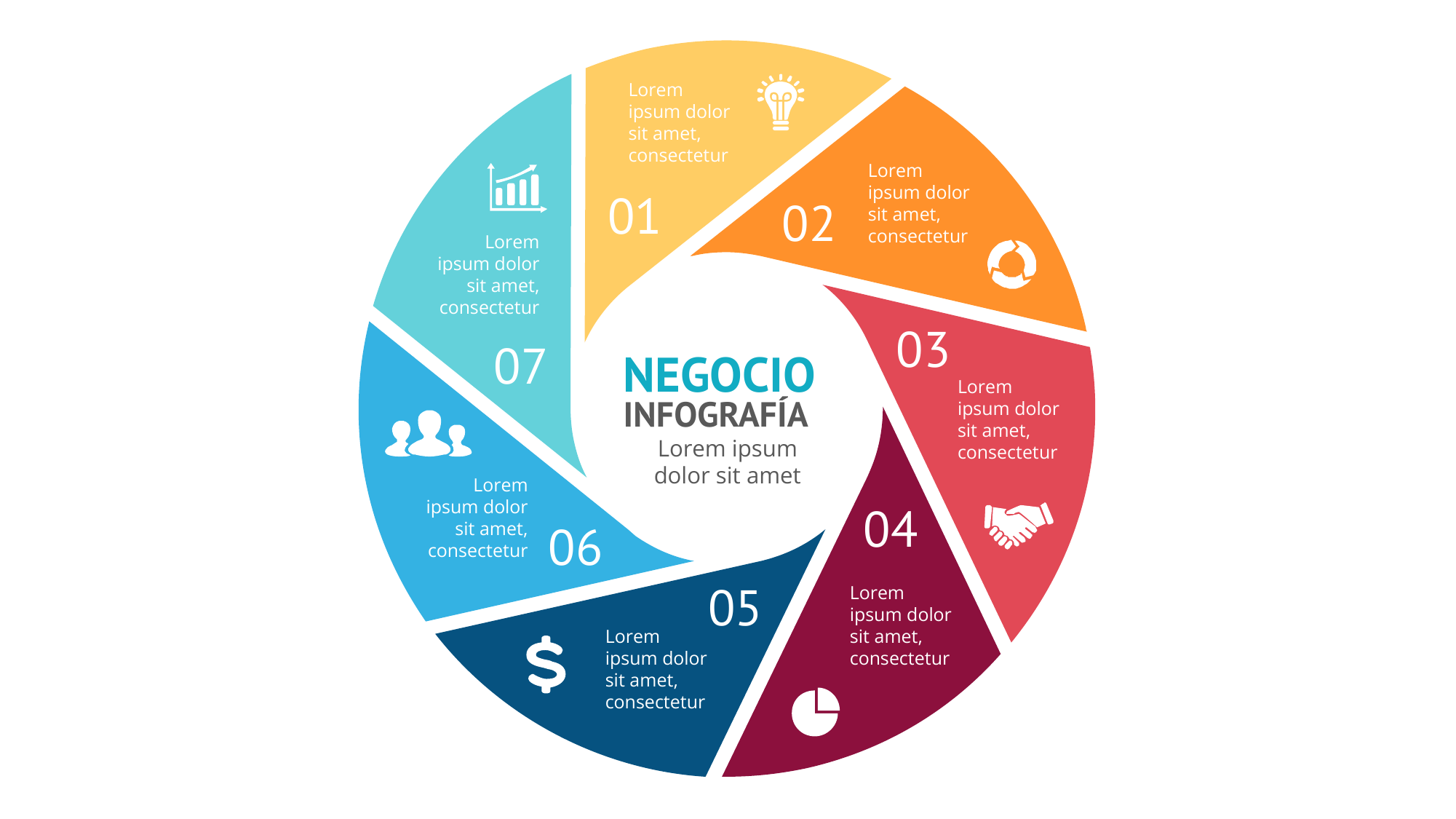

Lorem ipsum dolor sit amet, consectetur

Lorem ipsum dolor sit amet, consectetur

01
02
Lorem ipsum dolor sit amet, consectetur

03

0
7
NEGOCIO
Lorem ipsum dolor sit amet, consectetur
INFOGRAFÍA

Lorem ipsum dolor sit amet
Lorem ipsum dolor sit amet, consectetur
04

06

05
Lorem ipsum dolor sit amet, consectetur
Lorem ipsum dolor sit amet, consectetur